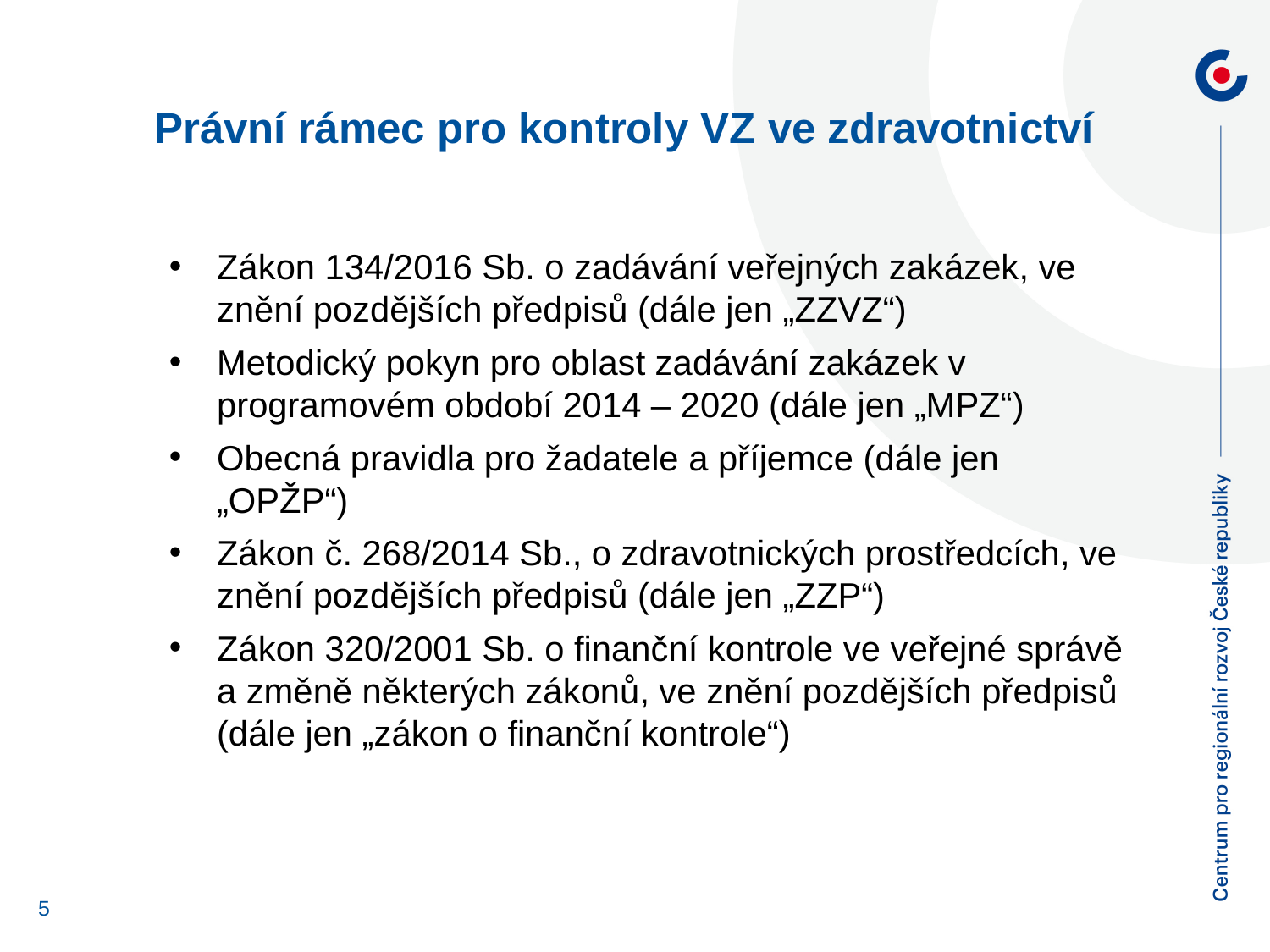

Právní rámec pro kontroly VZ ve zdravotnictví
Zákon 134/2016 Sb. o zadávání veřejných zakázek, ve znění pozdějších předpisů (dále jen „ZZVZ“)
Metodický pokyn pro oblast zadávání zakázek v programovém období 2014 – 2020 (dále jen „MPZ“)
Obecná pravidla pro žadatele a příjemce (dále jen „OPŽP“)
Zákon č. 268/2014 Sb., o zdravotnických prostředcích, ve znění pozdějších předpisů (dále jen „ZZP“)
Zákon 320/2001 Sb. o finanční kontrole ve veřejné správě a změně některých zákonů, ve znění pozdějších předpisů (dále jen „zákon o finanční kontrole“)
5